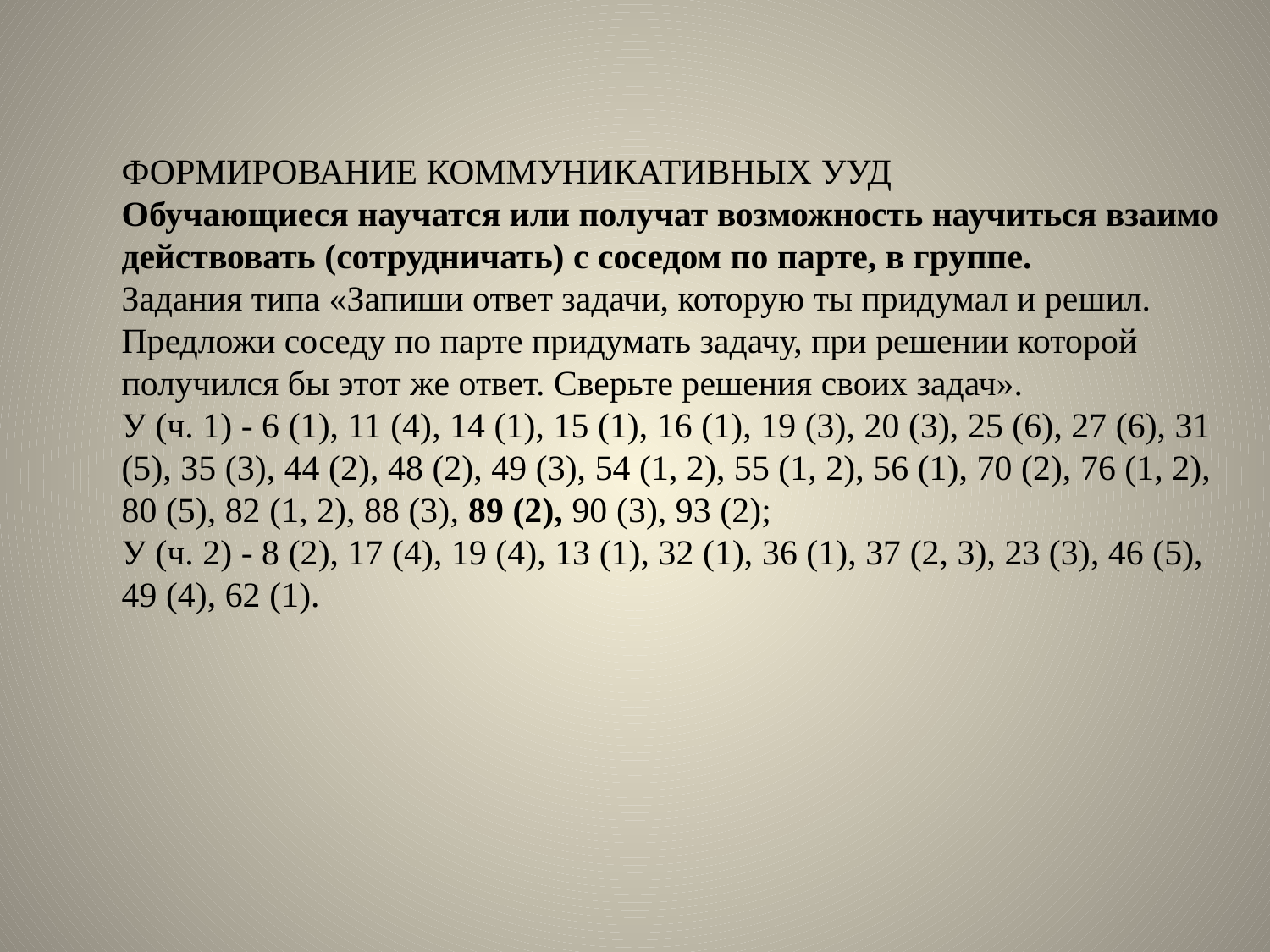

ФОРМИРОВАНИЕ КОММУНИКАТИВНЫХ УУД
Обучающиеся научатся или получат возможность научиться взаимо­действовать (сотрудничать) с соседом по парте, в группе.
Задания типа «Запиши ответ задачи, которую ты придумал и ре­шил. Предложи соседу по парте придумать задачу, при решении ко­торой получился бы этот же ответ. Сверьте решения своих задач».
У (ч. 1) - 6 (1), 11 (4), 14 (1), 15 (1), 16 (1), 19 (3), 20 (3), 25 (6), 27 (6), 31 (5), 35 (3), 44 (2), 48 (2), 49 (3), 54 (1, 2), 55 (1, 2), 56 (1), 70 (2), 76 (1, 2), 80 (5), 82 (1, 2), 88 (3), 89 (2), 90 (3), 93 (2);
У (ч. 2) - 8 (2), 17 (4), 19 (4), 13 (1), 32 (1), 36 (1), 37 (2, 3), 23 (3), 46 (5), 49 (4), 62 (1).